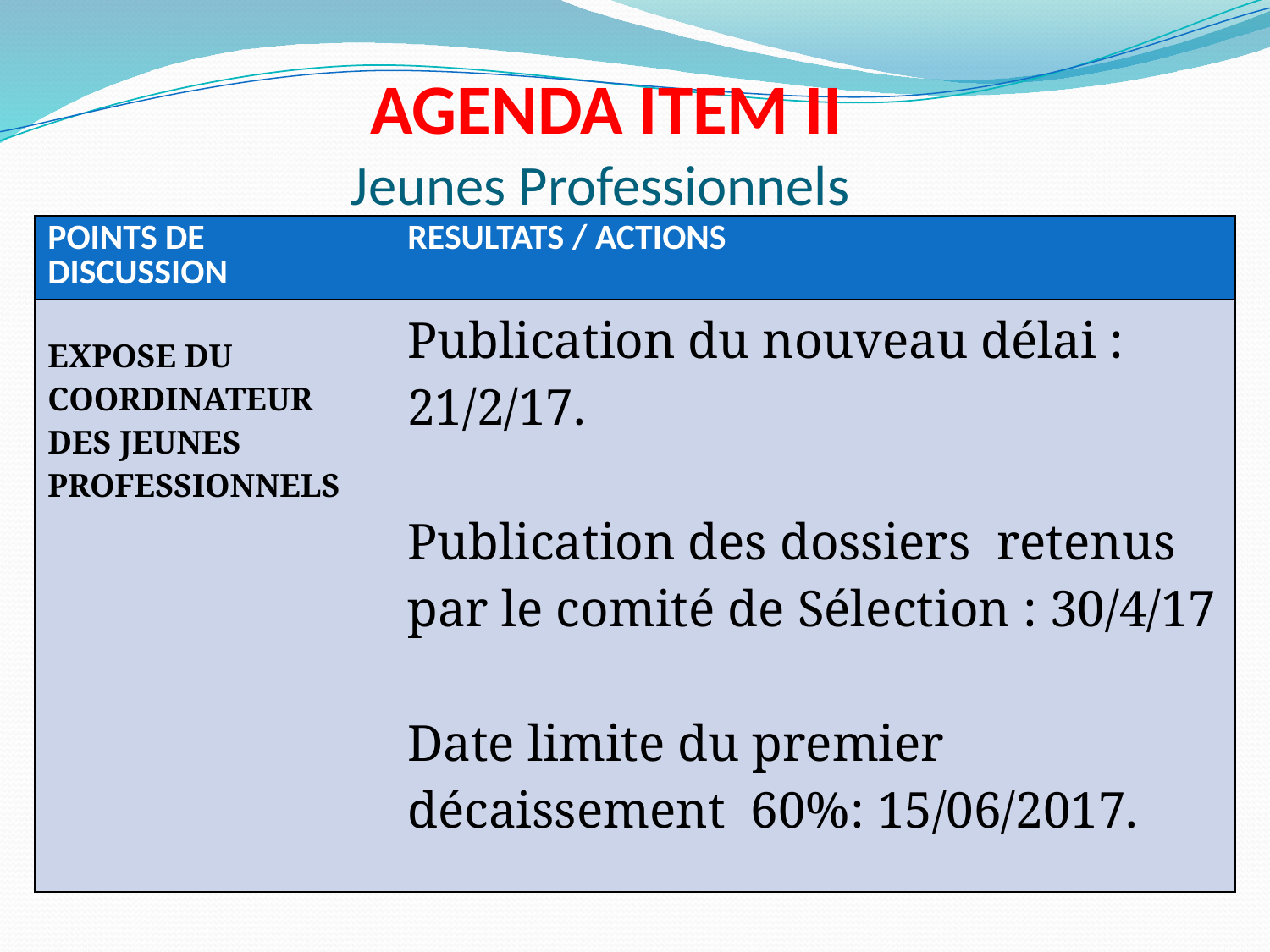

# AGENDA ITEM II Jeunes Professionnels
| POINTS DE DISCUSSION | RESULTATS / ACTIONS |
| --- | --- |
| EXPOSE du COORDINATEUR DES JEUNES Professionnels | Publication du nouveau délai : 21/2/17. Publication des dossiers retenus par le comité de Sélection : 30/4/17 Date limite du premier décaissement  60%: 15/06/2017. |